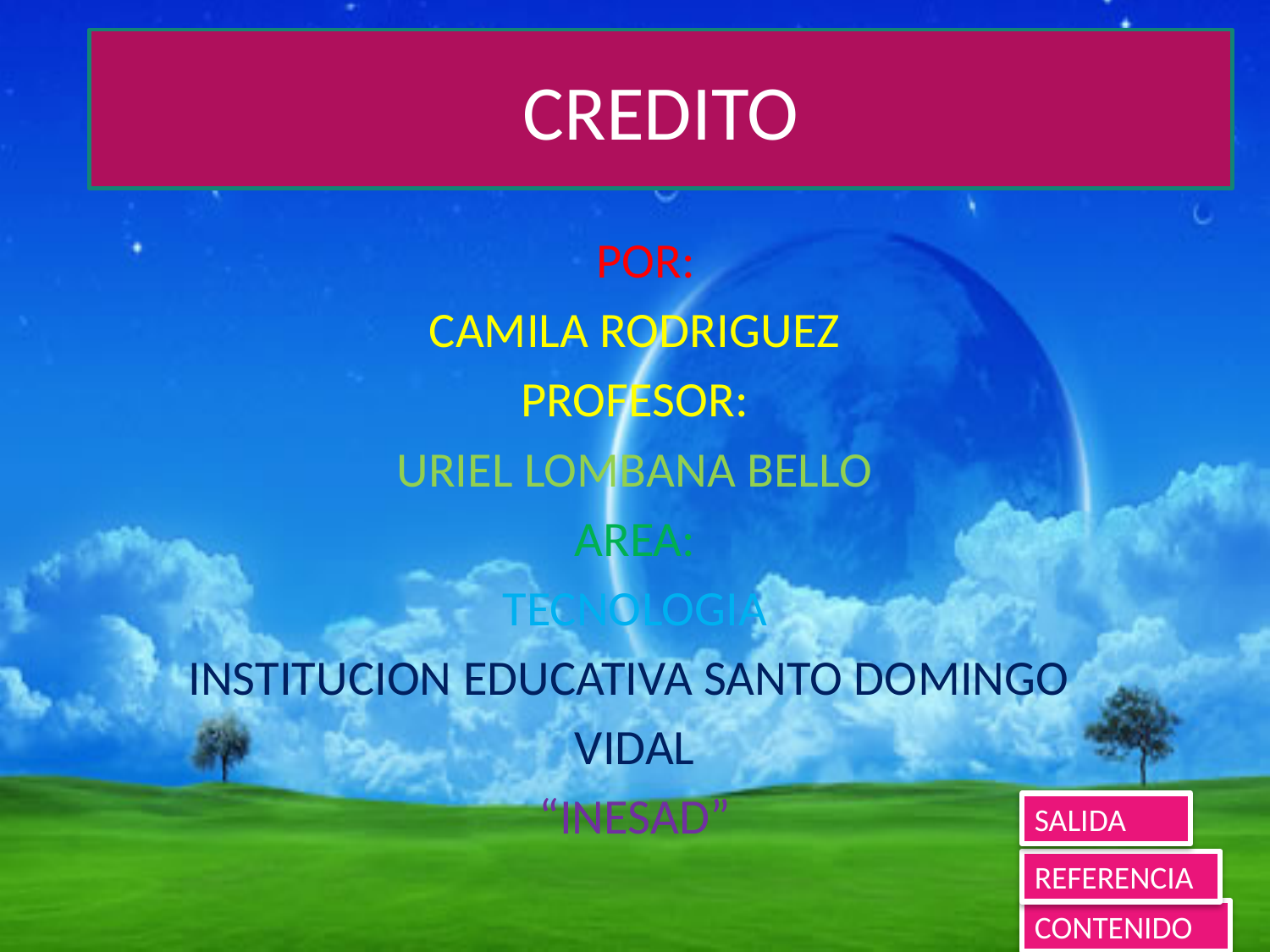

# CREDITO
  POR:
CAMILA RODRIGUEZ
PROFESOR:
URIEL LOMBANA BELLO
AREA:
TECNOLOGIA
INSTITUCION EDUCATIVA SANTO DOMINGO
VIDAL
“INESAD”
SALIDA
REFERENCIA
CONTENIDO